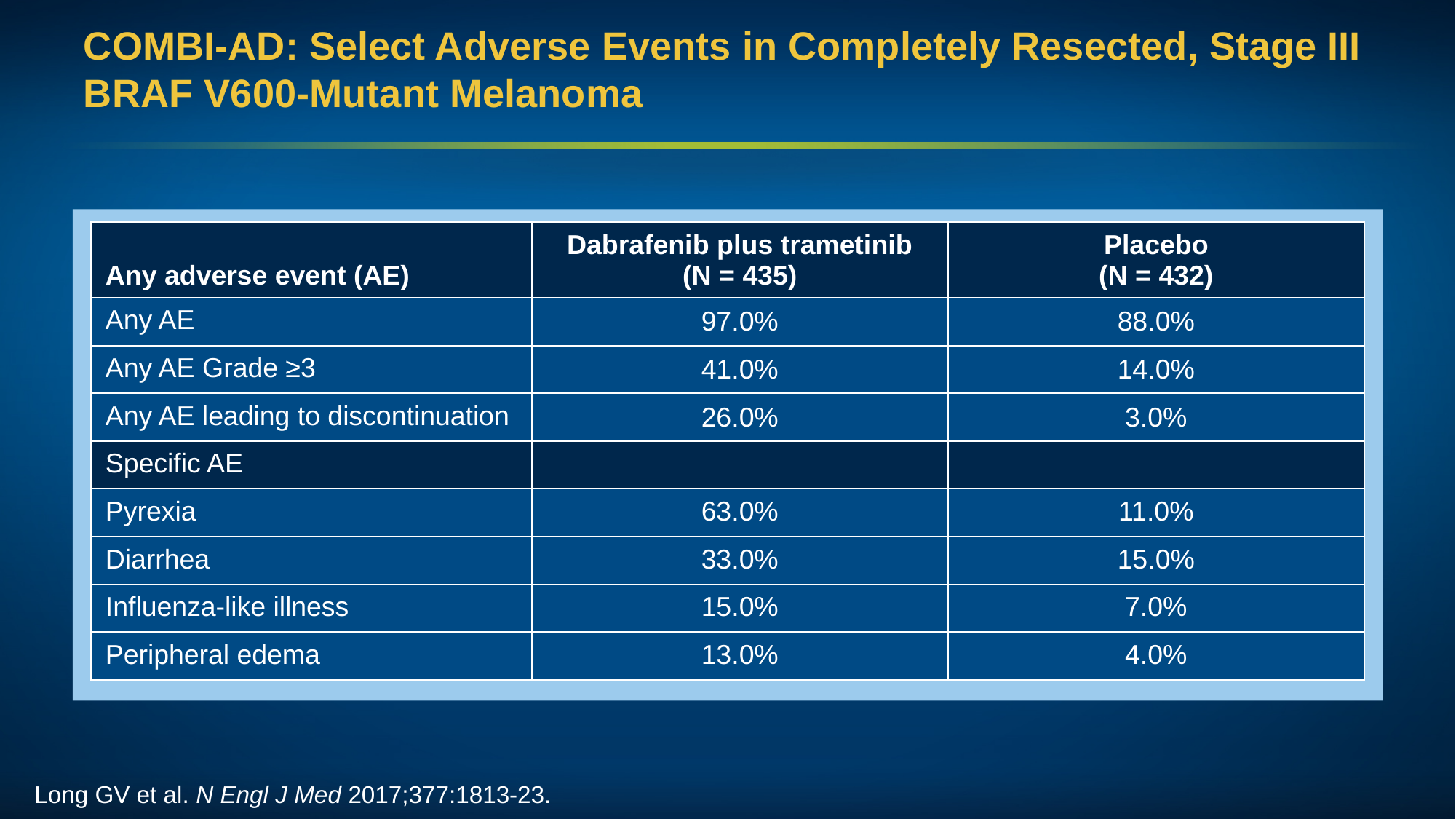

# COMBI-AD: Select Adverse Events in Completely Resected, Stage III BRAF V600-Mutant Melanoma

| Any adverse event (AE) | Dabrafenib plus trametinib (N = 435) | Placebo (N = 432) |
| --- | --- | --- |
| Any AE | 97.0% | 88.0% |
| Any AE Grade ≥3 | 41.0% | 14.0% |
| Any AE leading to discontinuation | 26.0% | 3.0% |
| Specific AE |  |  |
| Pyrexia | 63.0% | 11.0% |
| Diarrhea | 33.0% | 15.0% |
| Influenza-like illness | 15.0% | 7.0% |
| Peripheral edema | 13.0% | 4.0% |
Long GV et al. N Engl J Med 2017;377:1813-23.